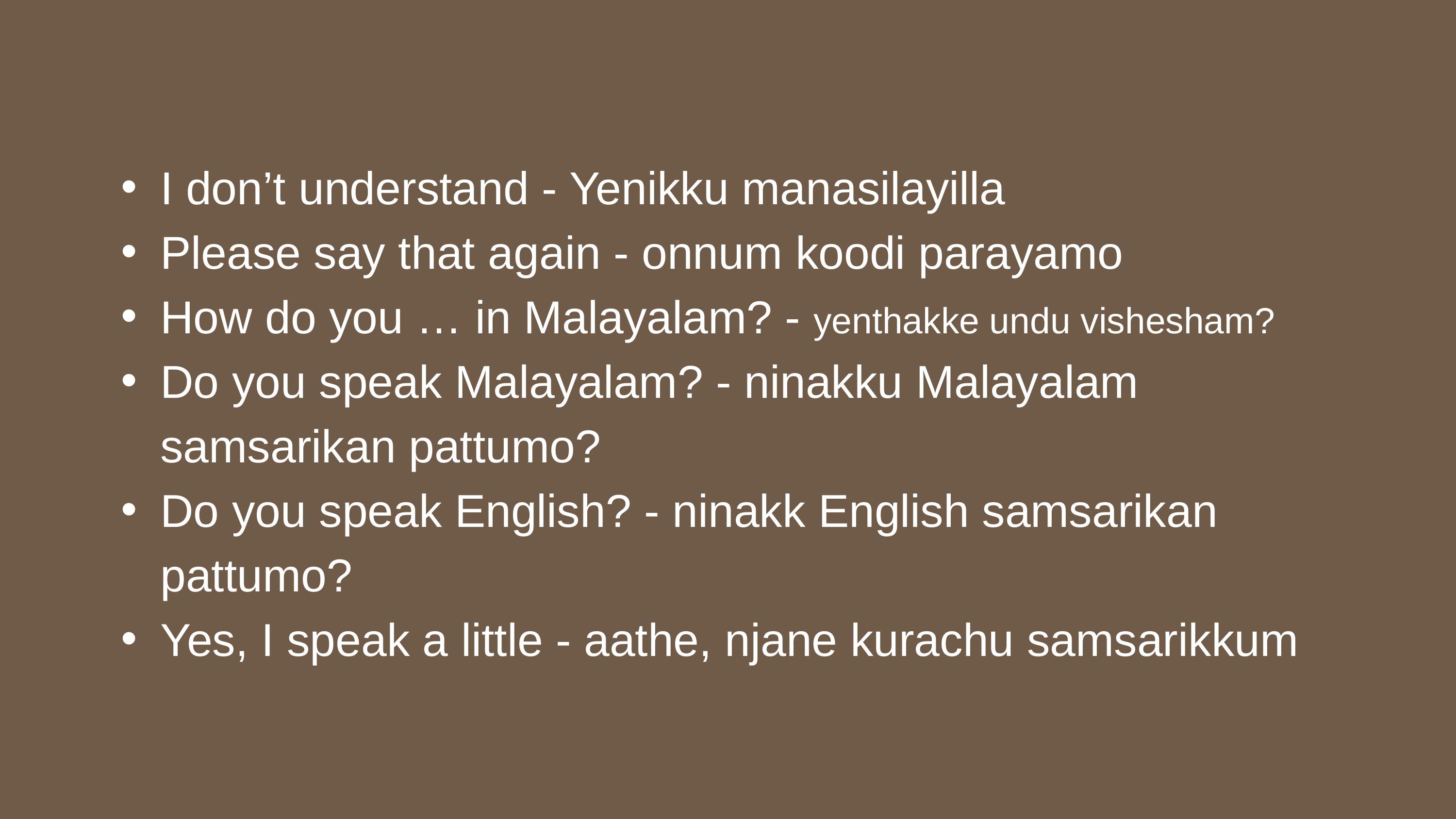

I don’t understand - Yenikku manasilayilla
Please say that again - onnum koodi parayamo
How do you … in Malayalam? - yenthakke undu vishesham?
Do you speak Malayalam? - ninakku Malayalam samsarikan pattumo?
Do you speak English? - ninakk English samsarikan pattumo?
Yes, I speak a little - aathe, njane kurachu samsarikkum